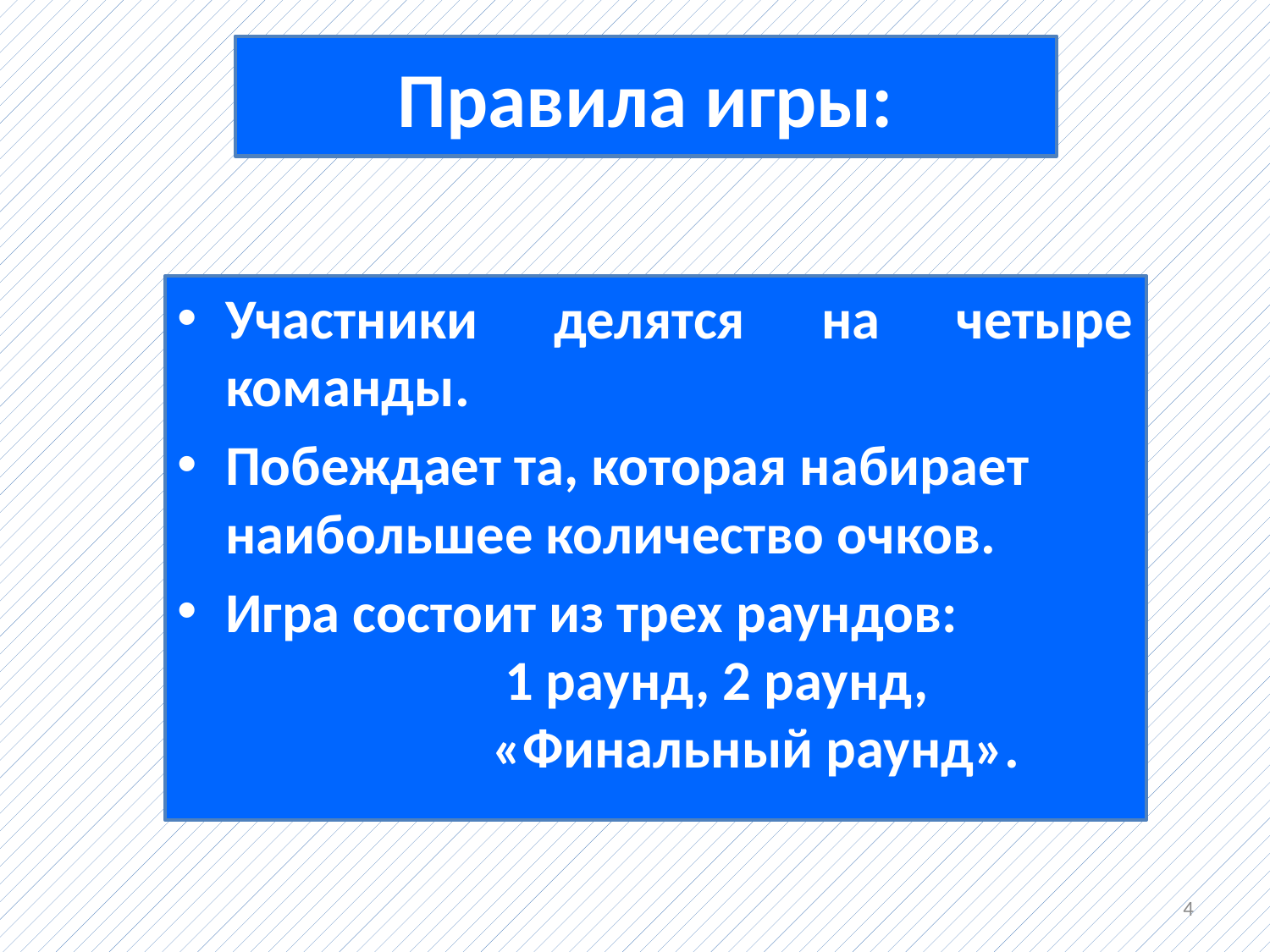

# Правила игры:
Участники делятся на четыре команды.
Побеждает та, которая набирает наибольшее количество очков.
Игра состоит из трех раундов:
                      1 раунд, 2 раунд,
                     «Финальный раунд».
4